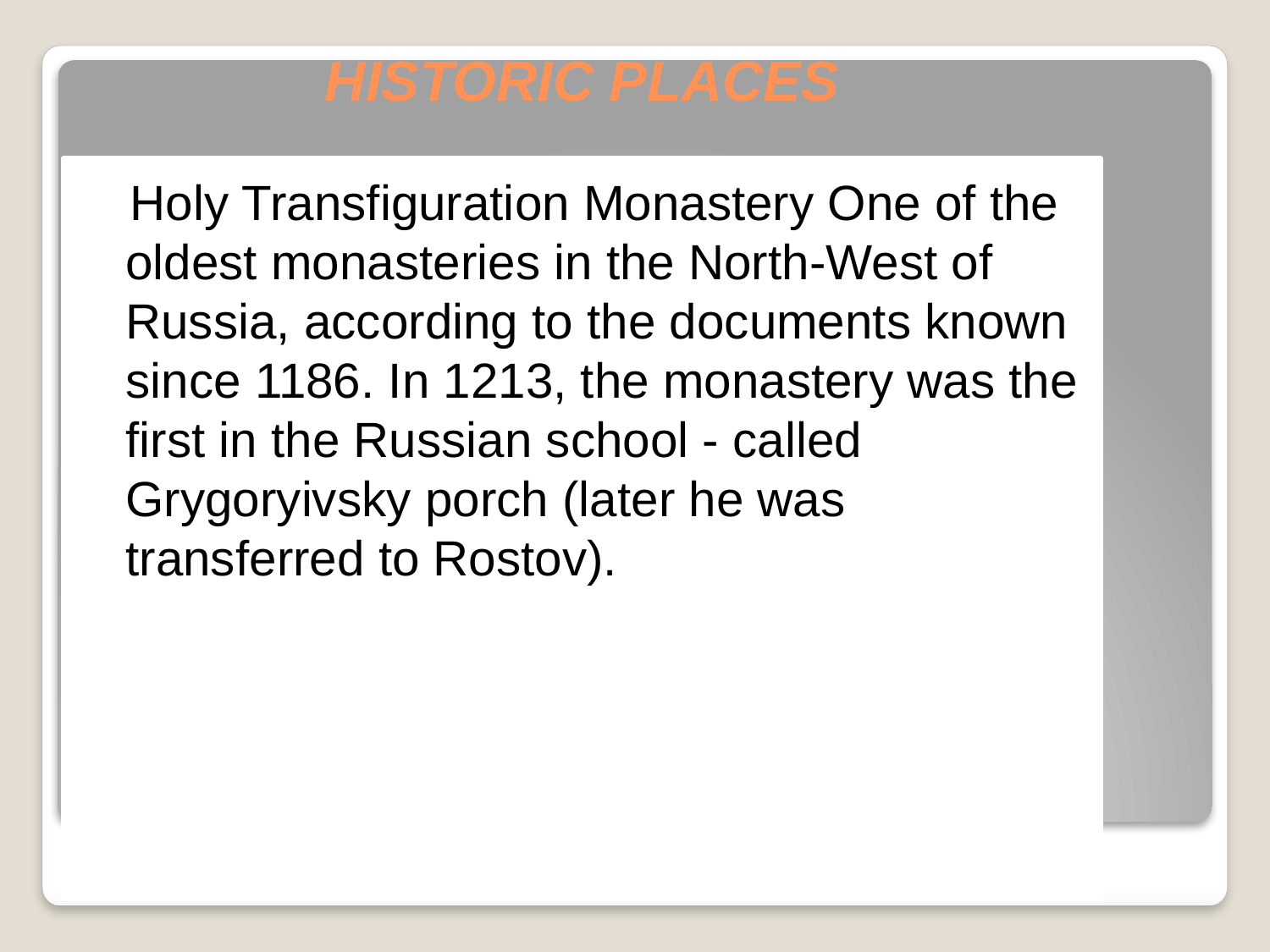

# HISTORIC PLACES
   Holy Transfiguration Monastery One of the oldest monasteries in the North-West of Russia, according to the documents known since 1186. In 1213, the monastery was the first in the Russian school - called Grygoryivsky porch (later he was transferred to Rostov).